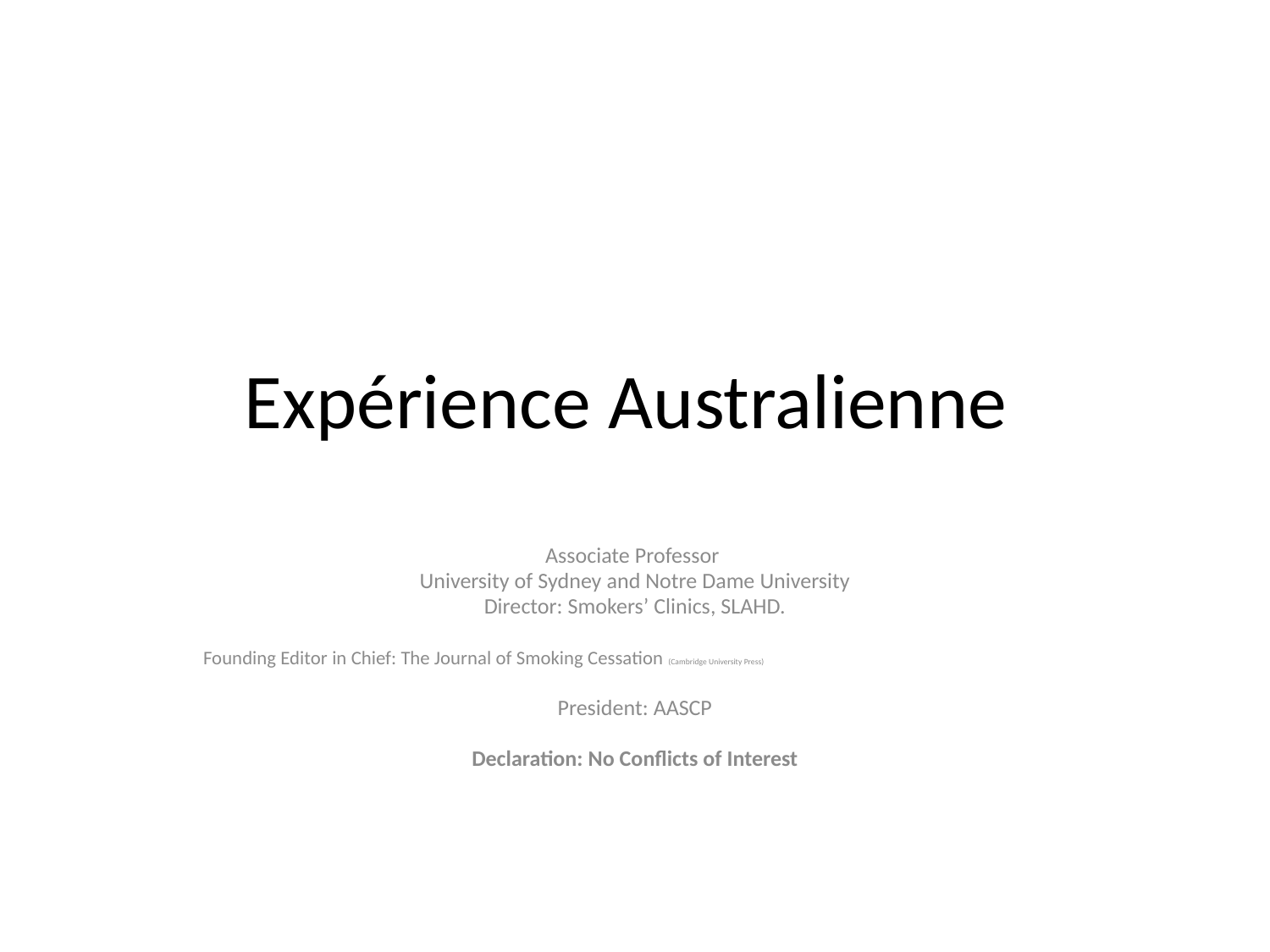

# Expérience Australienne
Associate Professor
University of Sydney and Notre Dame University
Director: Smokers’ Clinics, SLAHD.

Founding Editor in Chief: The Journal of Smoking Cessation (Cambridge University Press)

President: AASCP

Declaration: No Conflicts of Interest